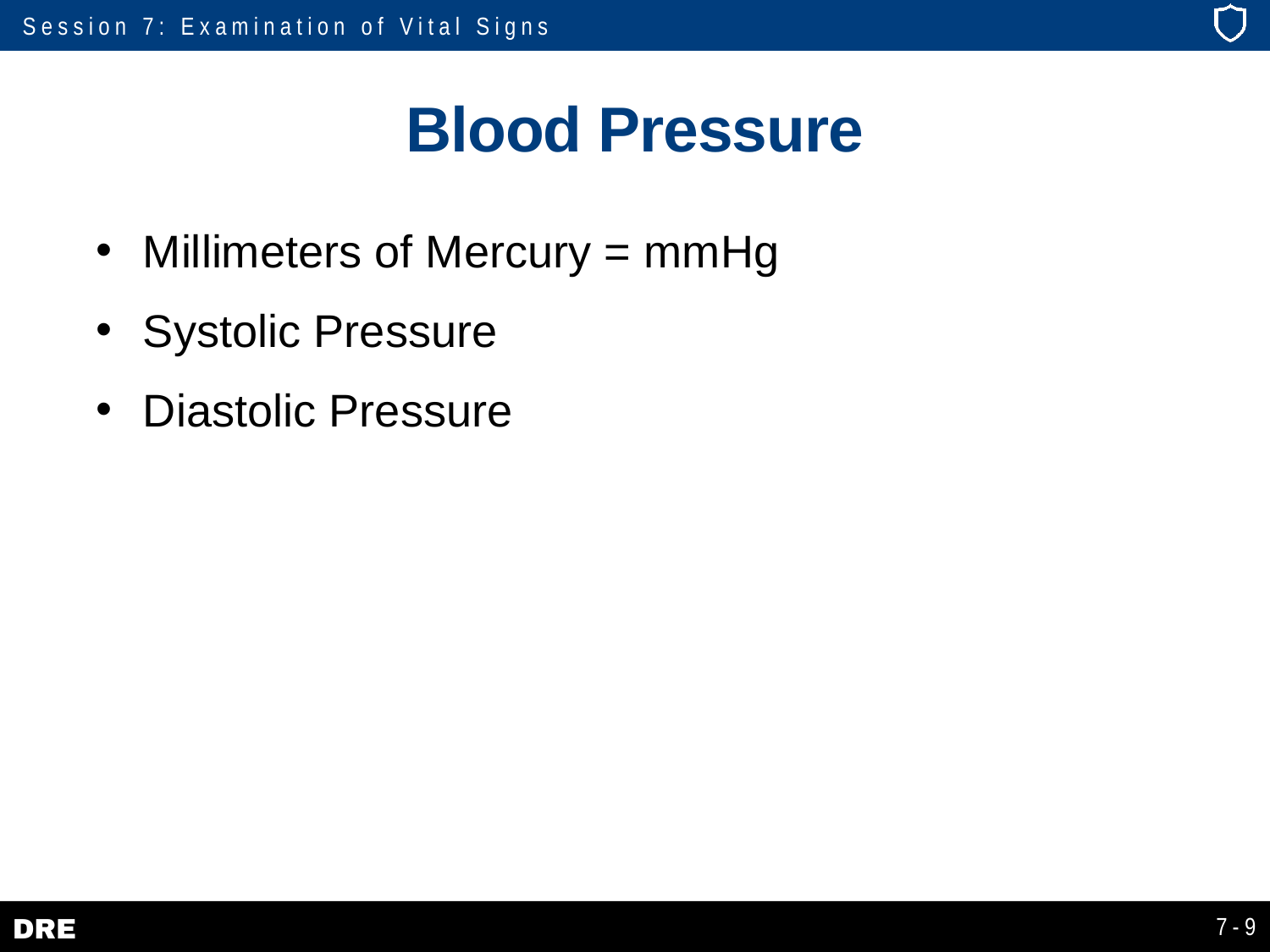

# Blood Pressure
Millimeters of Mercury = mmHg
Systolic Pressure
Diastolic Pressure
7-9